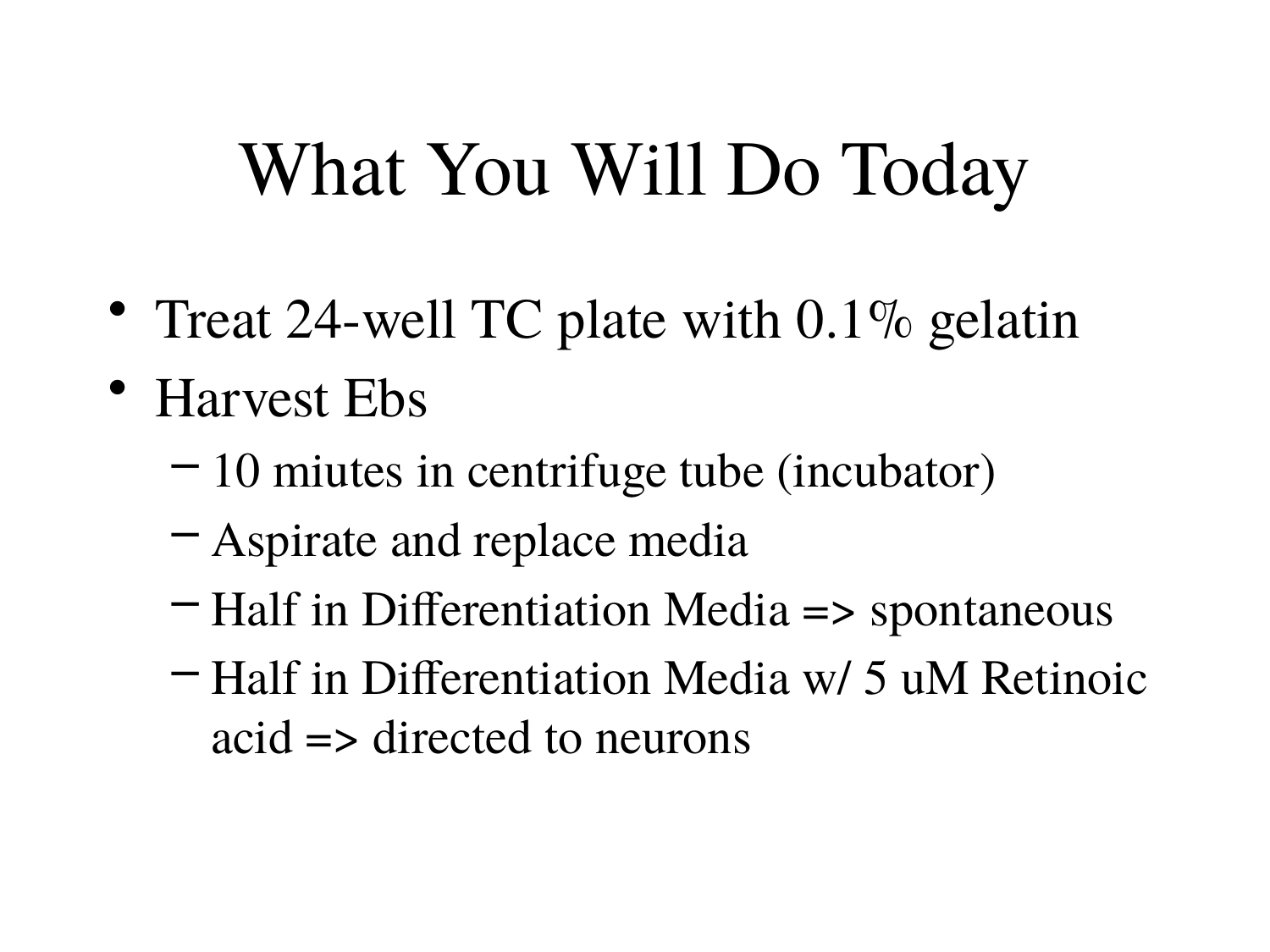

# What You Will Do Today
Treat 24-well TC plate with 0.1% gelatin
Harvest Ebs
10 miutes in centrifuge tube (incubator)
Aspirate and replace media
Half in Differentiation Media => spontaneous
Half in Differentiation Media w/ 5 uM Retinoic acid => directed to neurons